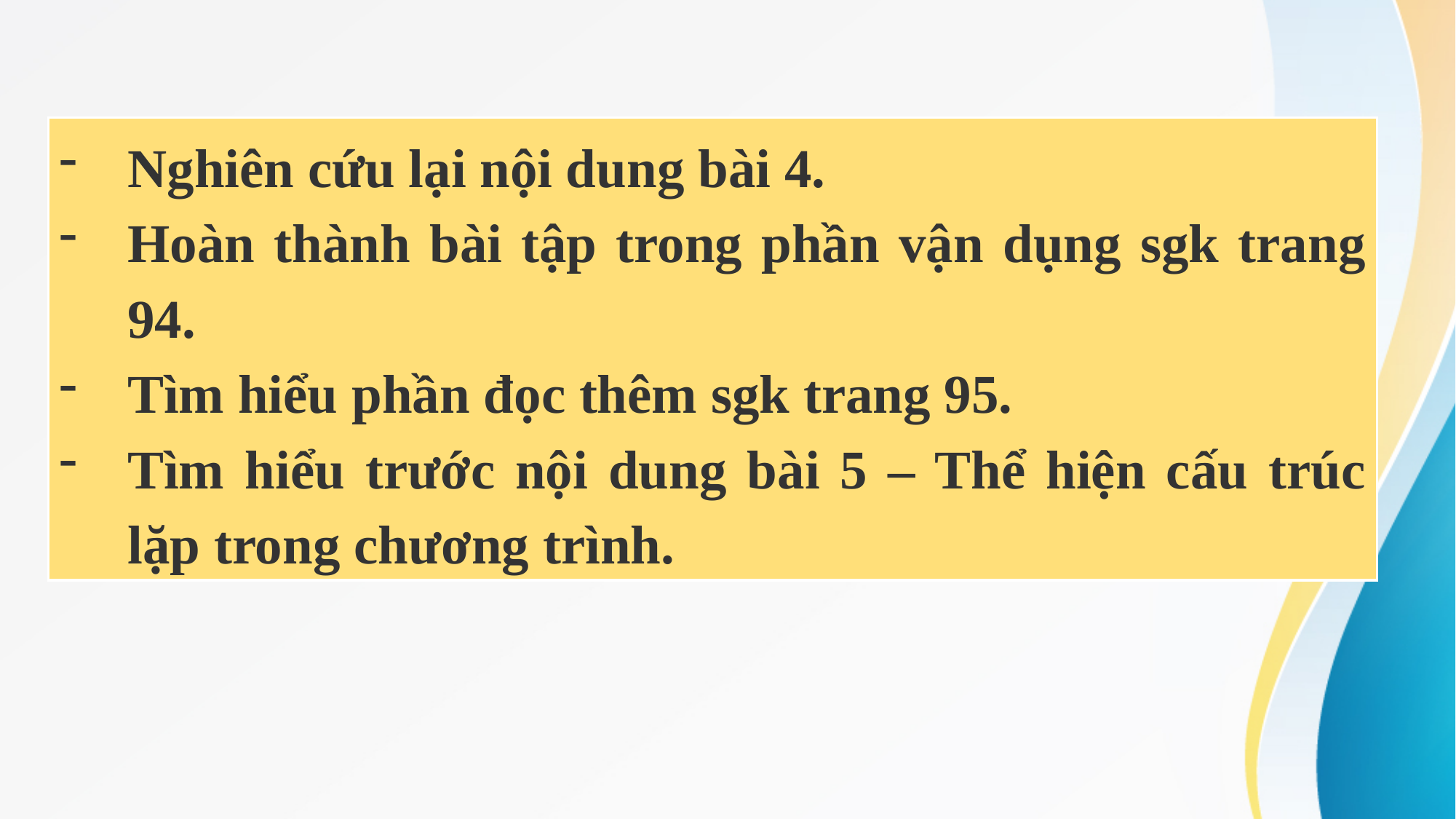

Nghiên cứu lại nội dung bài 4.
Hoàn thành bài tập trong phần vận dụng sgk trang 94.
Tìm hiểu phần đọc thêm sgk trang 95.
Tìm hiểu trước nội dung bài 5 – Thể hiện cấu trúc lặp trong chương trình.